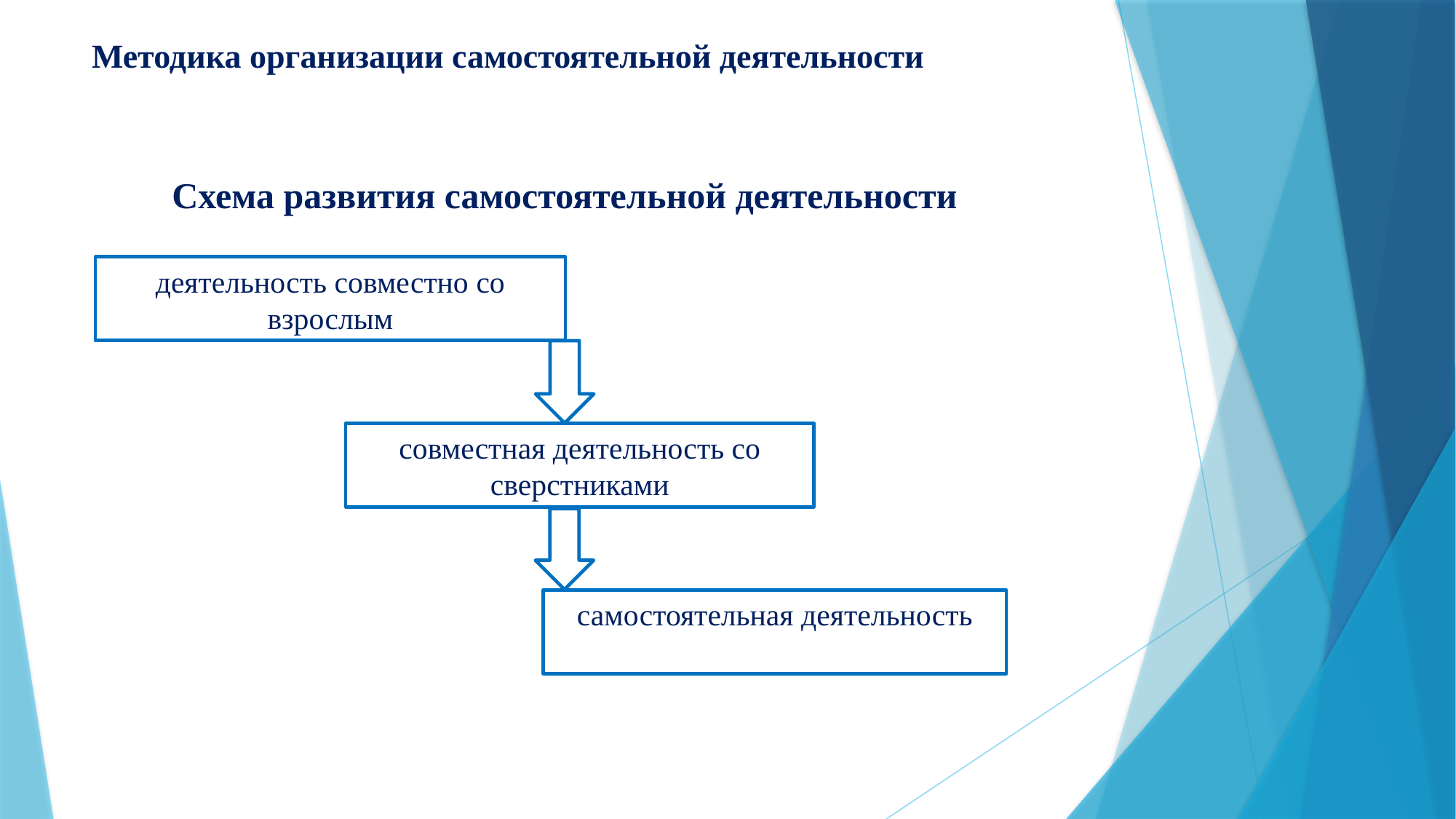

# Методика организации самостоятельной деятельности
Схема развития самостоятельной деятельности
деятельность совместно со взрослым

совместная деятельность со сверстниками

самостоятельная деятельность